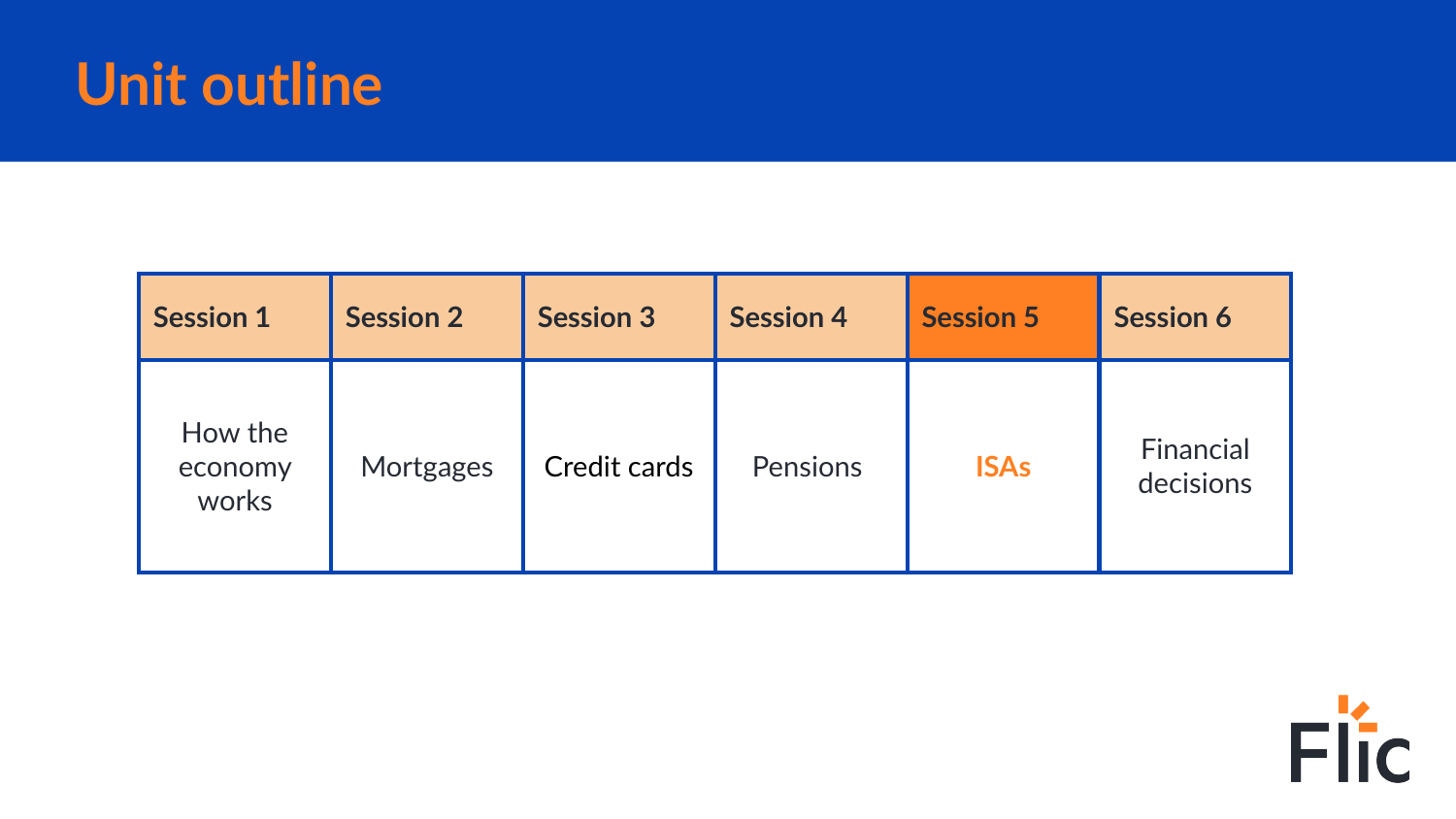

# Unit outline

| Session 1 | Session 2 | Session 3 | Session 4 | Session 5 | Session 6 |
| --- | --- | --- | --- | --- | --- |
| How the economy works | Mortgages | Credit cards | Pensions | ISAs | Financial decisions |